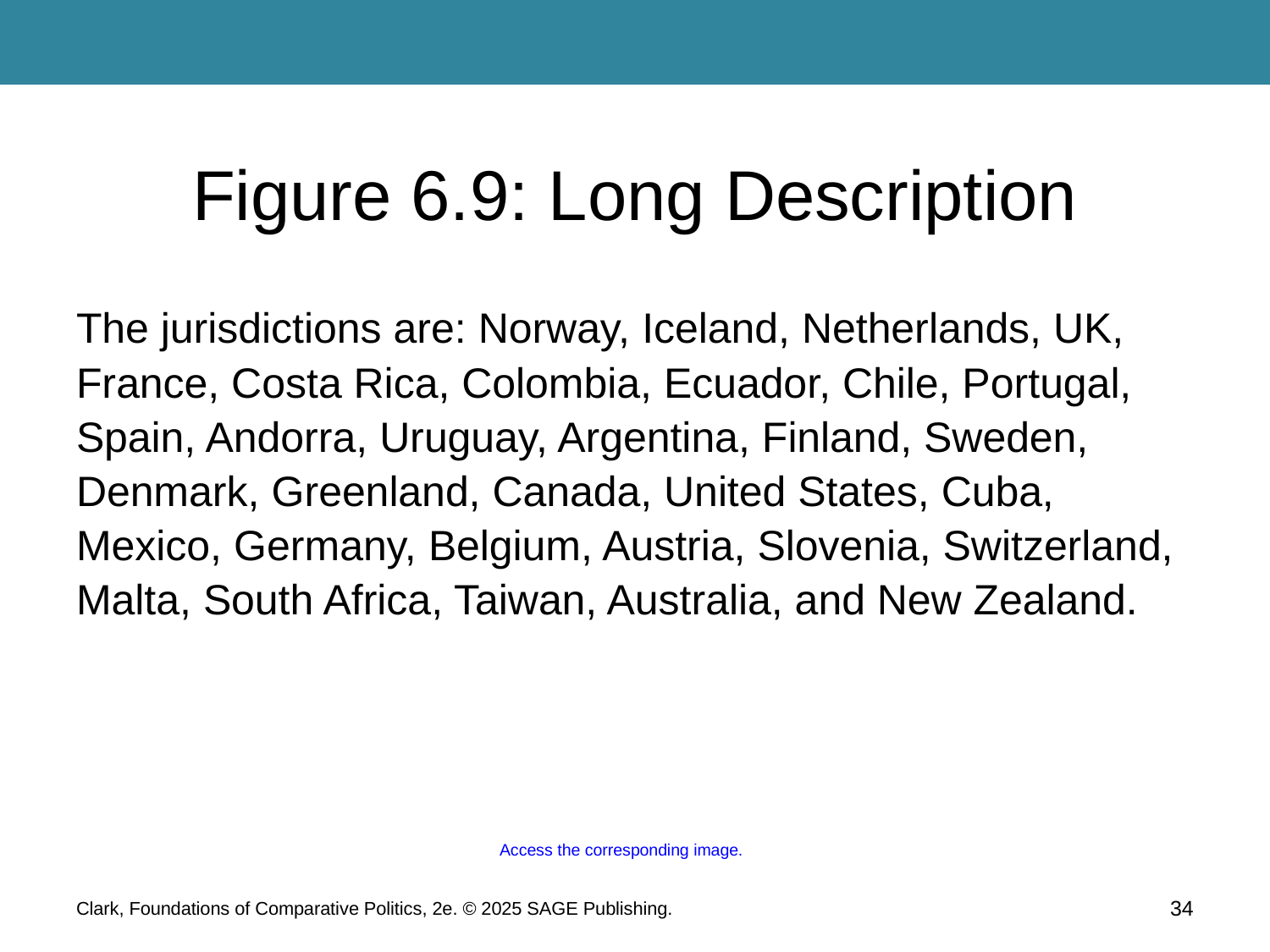

# Figure 6.9: Long Description
The jurisdictions are: Norway, Iceland, Netherlands, UK, France, Costa Rica, Colombia, Ecuador, Chile, Portugal, Spain, Andorra, Uruguay, Argentina, Finland, Sweden, Denmark, Greenland, Canada, United States, Cuba, Mexico, Germany, Belgium, Austria, Slovenia, Switzerland, Malta, South Africa, Taiwan, Australia, and New Zealand.
Access the corresponding image.
34
Clark, Foundations of Comparative Politics, 2e. © 2025 SAGE Publishing.